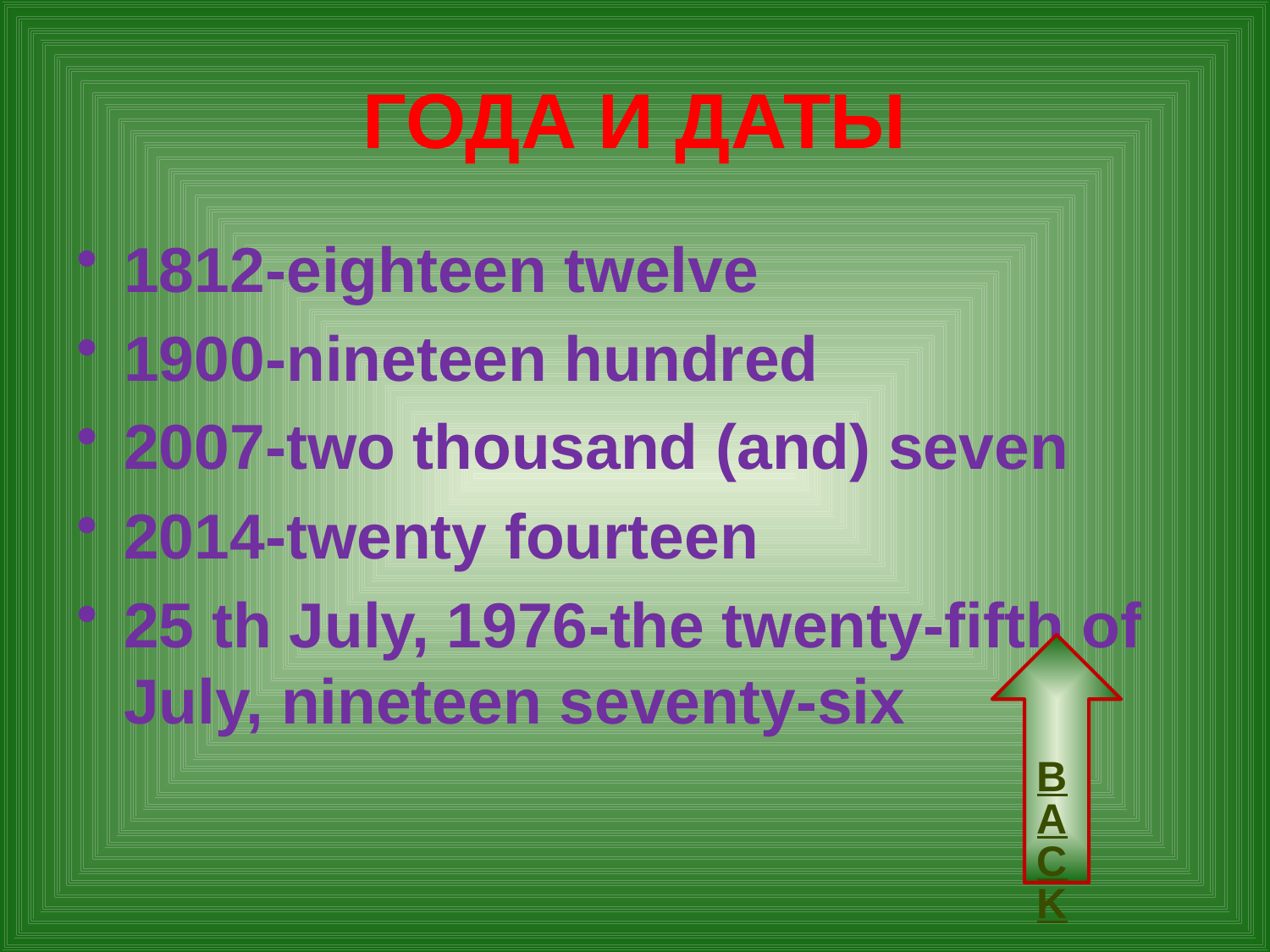

# ГОДА И ДАТЫ
1812-eighteen twelve
1900-nineteen hundred
2007-two thousand (and) seven
2014-twenty fourteen
25 th July, 1976-the twenty-fifth of July, nineteen seventy-six

BACK